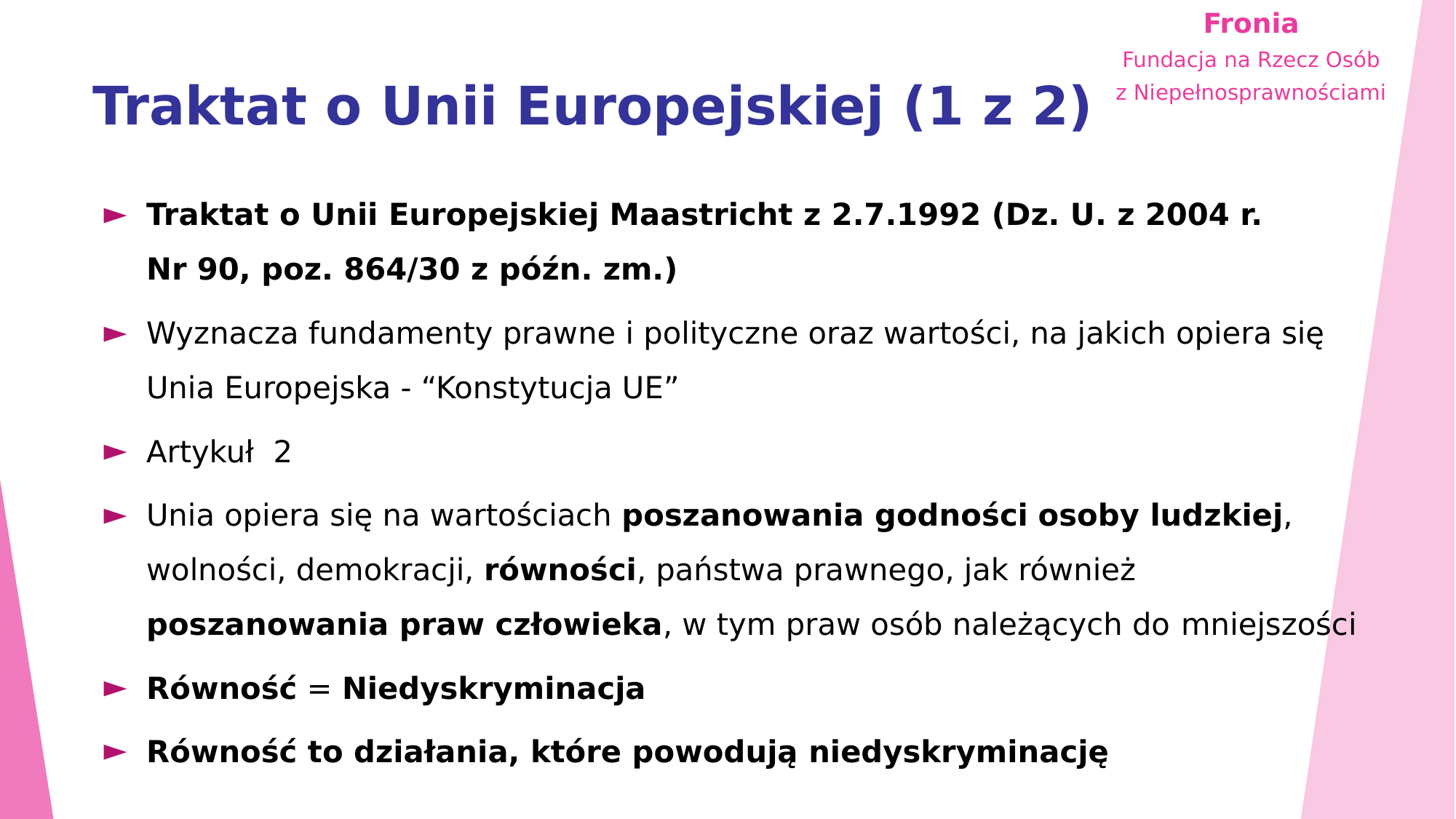

# Traktat o Unii Europejskiej (1 z 2)
Traktat o Unii Europejskiej Maastricht z 2.7.1992 (Dz. U. z 2004 r. Nr 90, poz. 864/30 z późn. zm.)
Wyznacza fundamenty prawne i polityczne oraz wartości, na jakich opiera się Unia Europejska - “Konstytucja UE”
Artykuł  2
Unia opiera się na wartościach poszanowania godności osoby ludzkiej, wolności, demokracji, równości, państwa prawnego, jak również poszanowania praw człowieka, w tym praw osób należących do mniejszości
Równość = Niedyskryminacja
Równość to działania, które powodują niedyskryminację